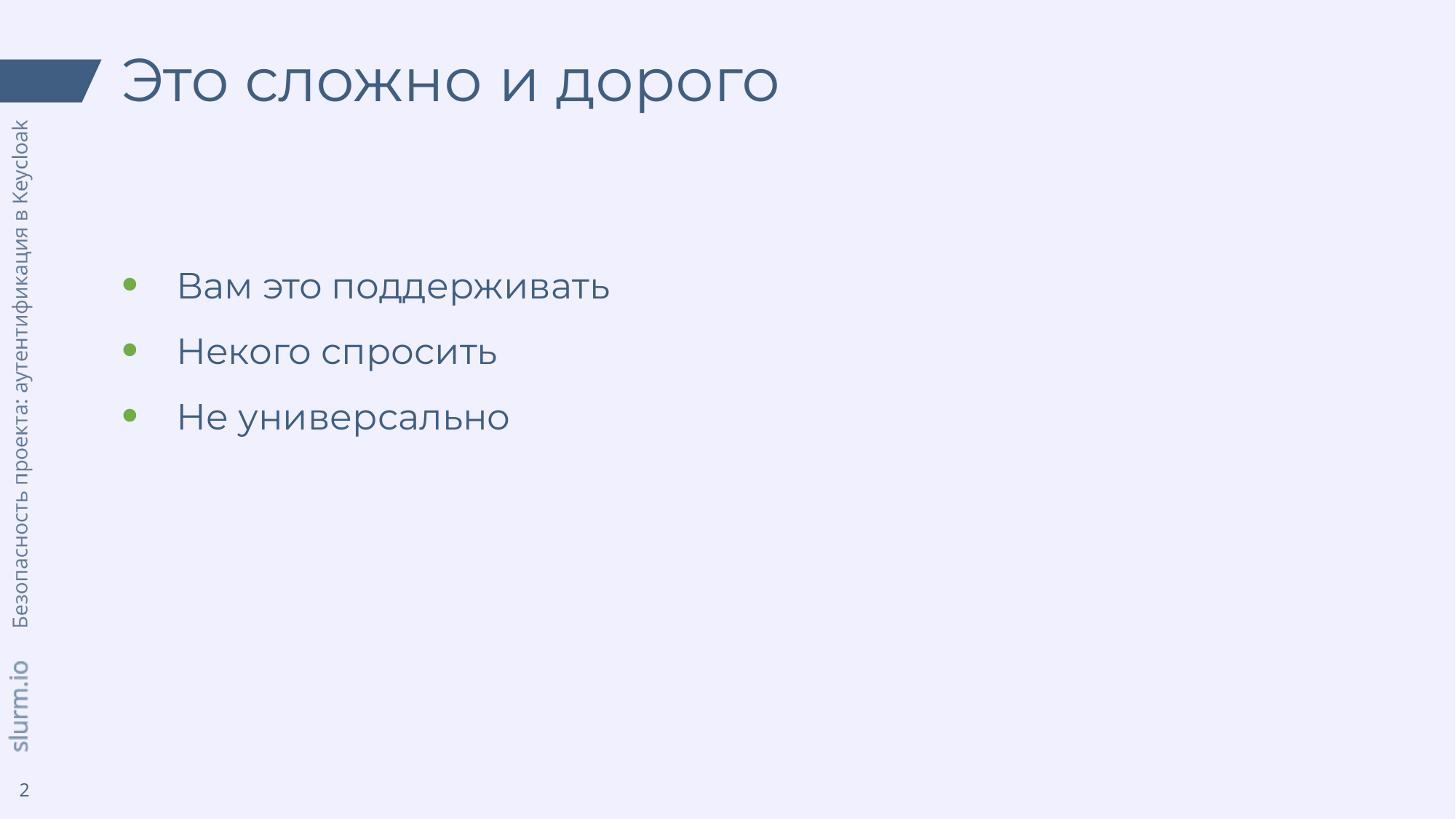

# Это сложно и дорого
Вам это поддерживать
Некого спросить
Не универсально